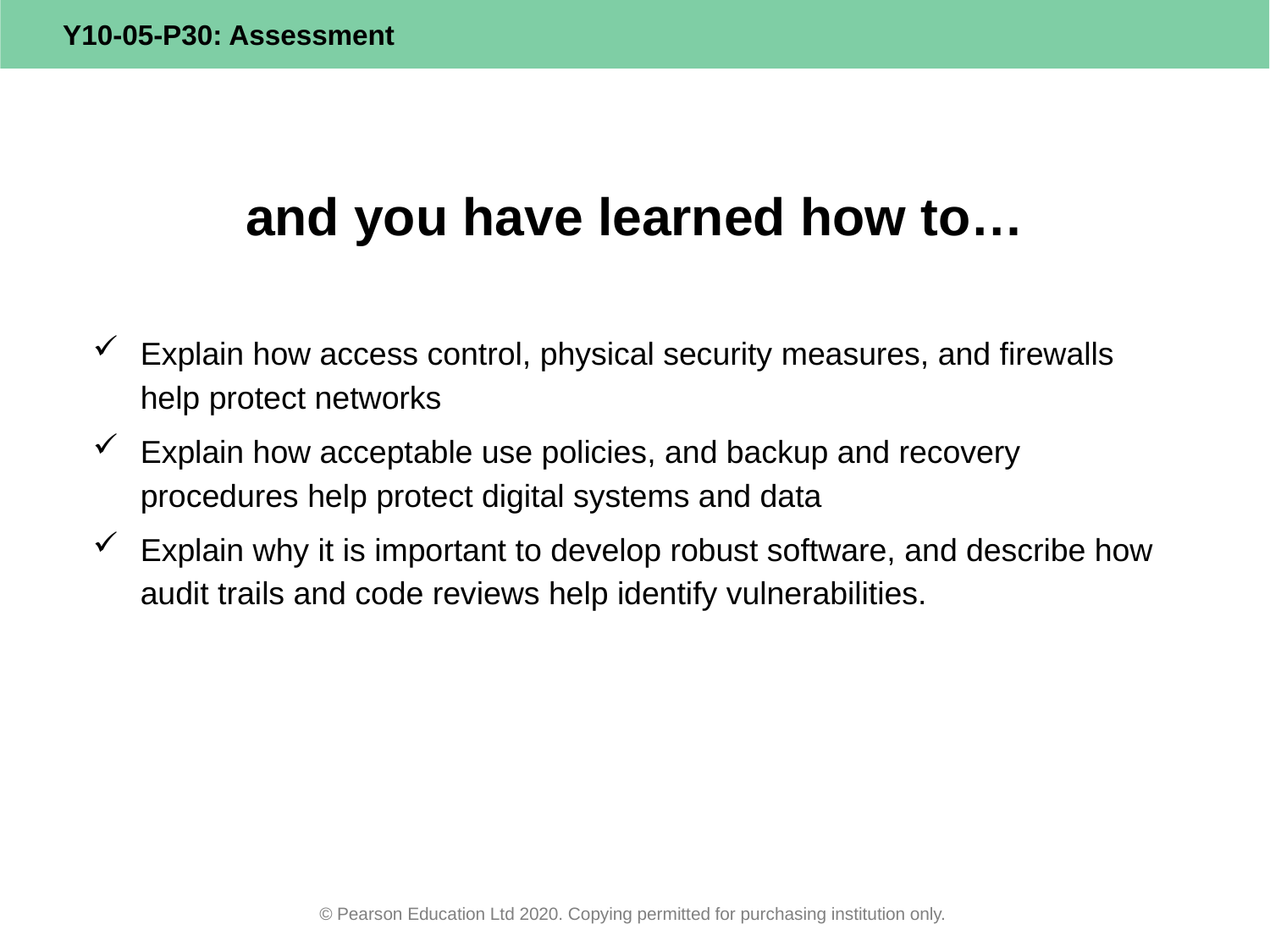

# and you have learned how to…
Explain how access control, physical security measures, and firewalls help protect networks
Explain how acceptable use policies, and backup and recovery procedures help protect digital systems and data
Explain why it is important to develop robust software, and describe how audit trails and code reviews help identify vulnerabilities.
© Pearson Education Ltd 2020. Copying permitted for purchasing institution only.